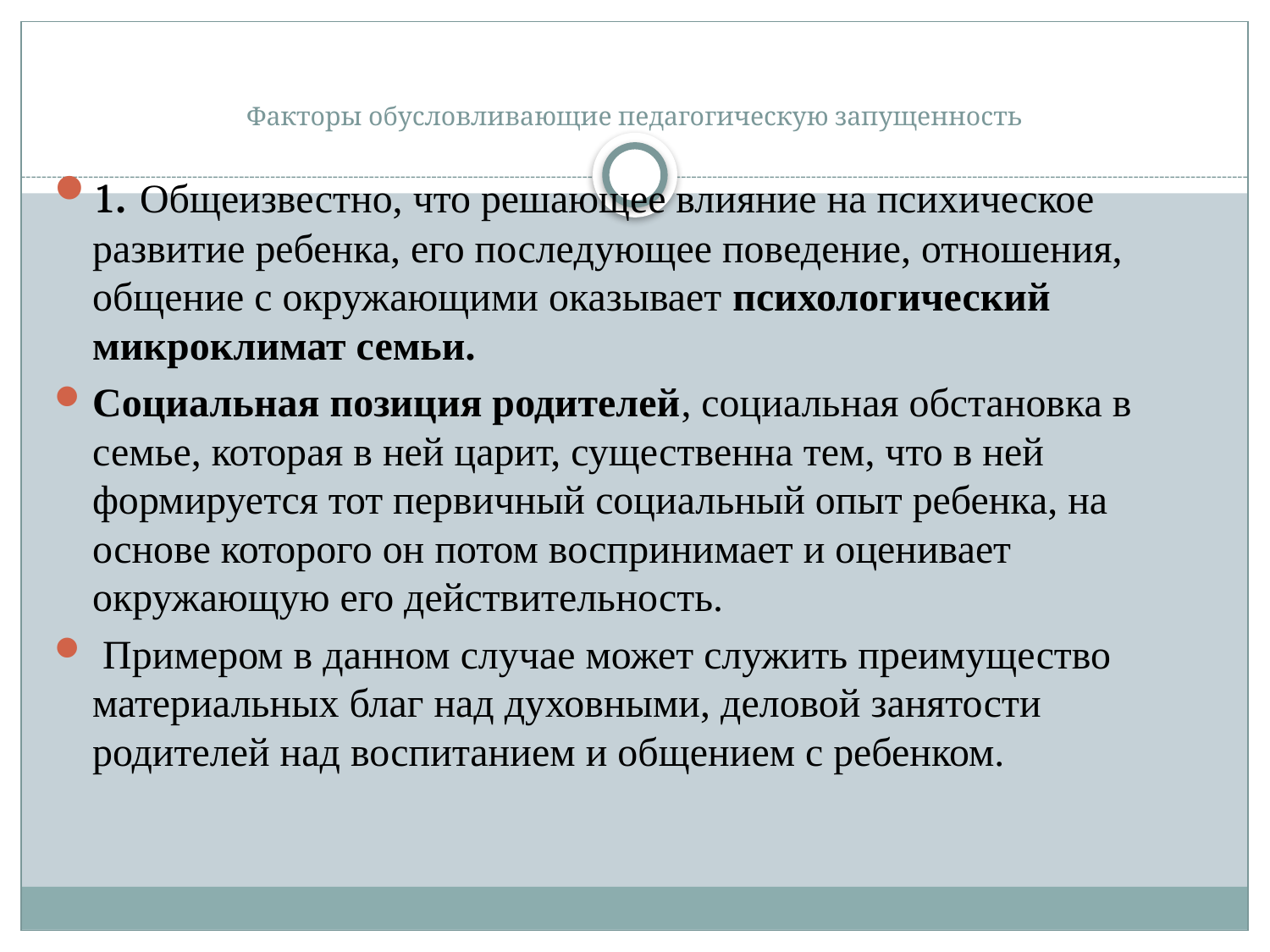

# Факторы обусловливающие педагогическую запущенность
1. Общеизвестно, что решающее влияние на психическое развитие ребенка, его последующее поведение, отношения, общение с окружающими оказывает психологический микроклимат семьи.
Социальная позиция родителей, социальная обстановка в семье, которая в ней царит, существенна тем, что в ней формируется тот первичный социальный опыт ребенка, на основе которого он потом воспринимает и оценивает окружающую его действительность.
 Примером в данном случае может служить преимущество материальных благ над духовными, деловой занятости родителей над воспитанием и общением с ребенком.